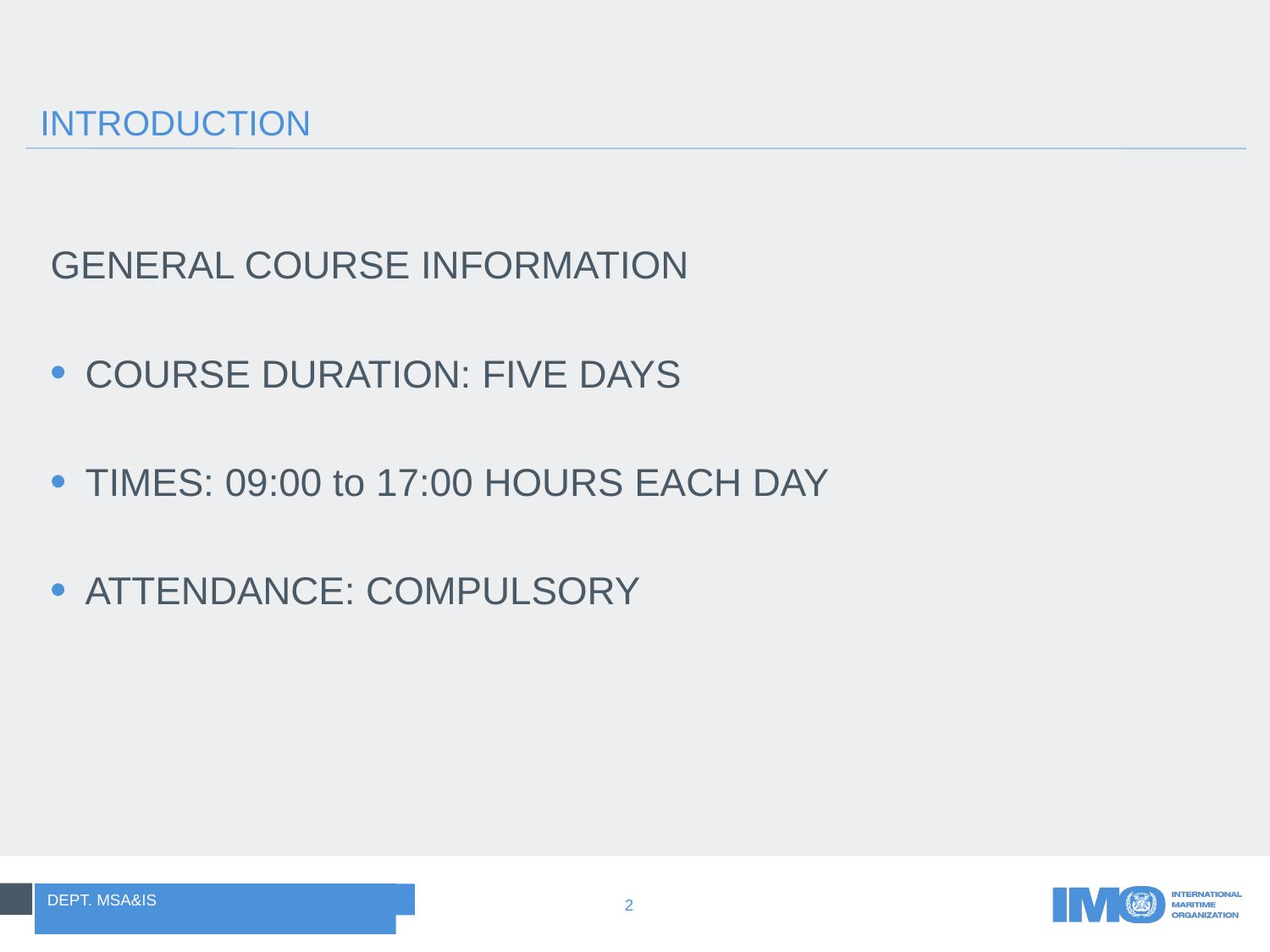

# INTRODUCTION

GENERAL COURSE INFORMATION

COURSE DURATION: FIVE DAYS

TIMES: 09:00 to 17:00 HOURS EACH DAY

ATTENDANCE: COMPULSORY